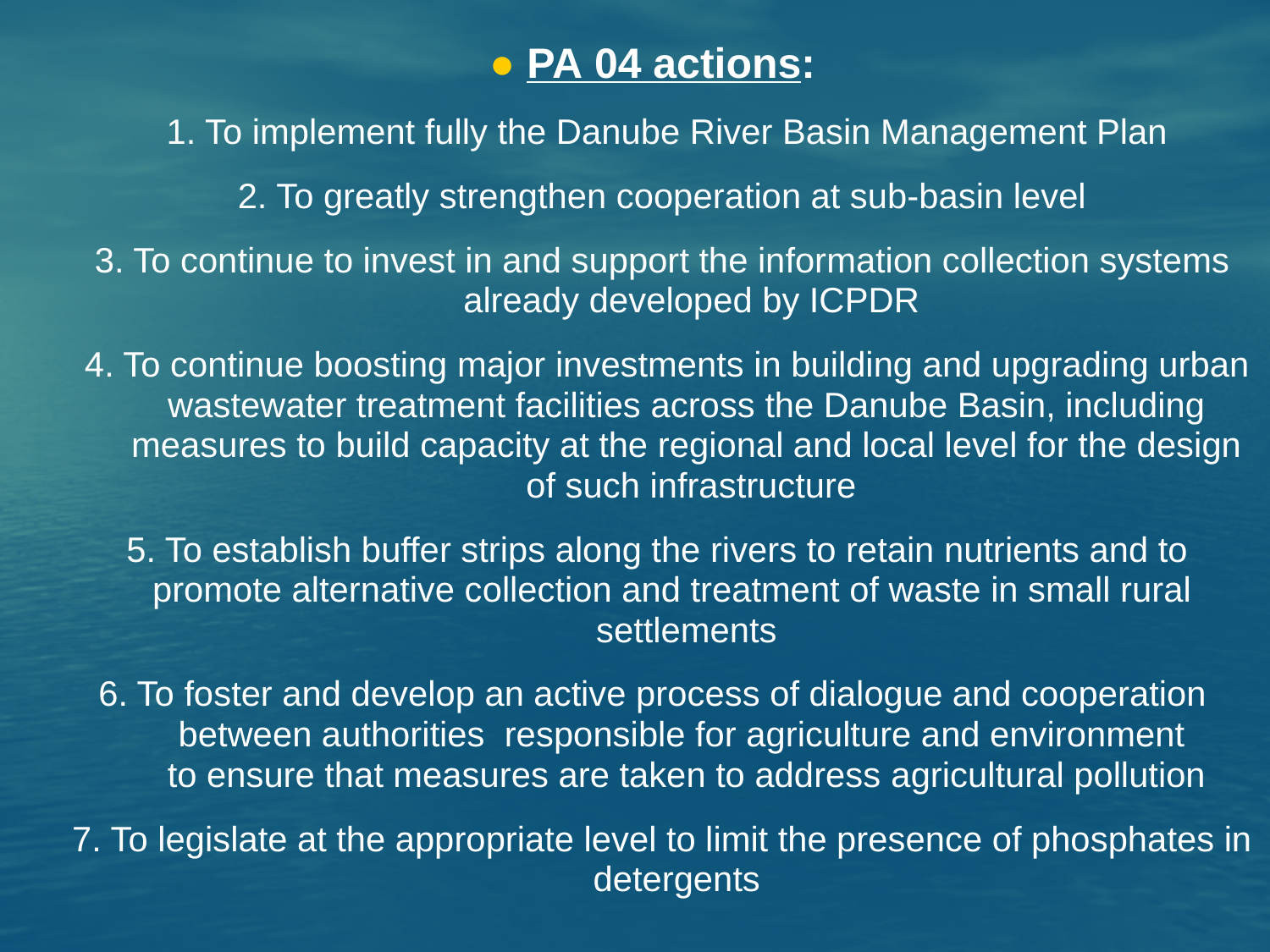

● PA 04 actions:

   1. To implement fully the Danube River Basin Management Plan

   2. To greatly strengthen cooperation at sub-basin level

   3. To continue to invest in and support the information collection systems
        already developed by ICPDR

   4. To continue boosting major investments in building and upgrading urban
        wastewater treatment facilities across the Danube Basin, including
        measures to build capacity at the regional and local level for the design
        of such infrastructure

  5. To establish buffer strips along the rivers to retain nutrients and to
       promote alternative collection and treatment of waste in small rural
       settlements

  6. To foster and develop an active process of dialogue and cooperation
       between authorities  responsible for agriculture and environment
       to ensure that measures are taken to address agricultural pollution

  7. To legislate at the appropriate level to limit the presence of phosphates in
      detergents